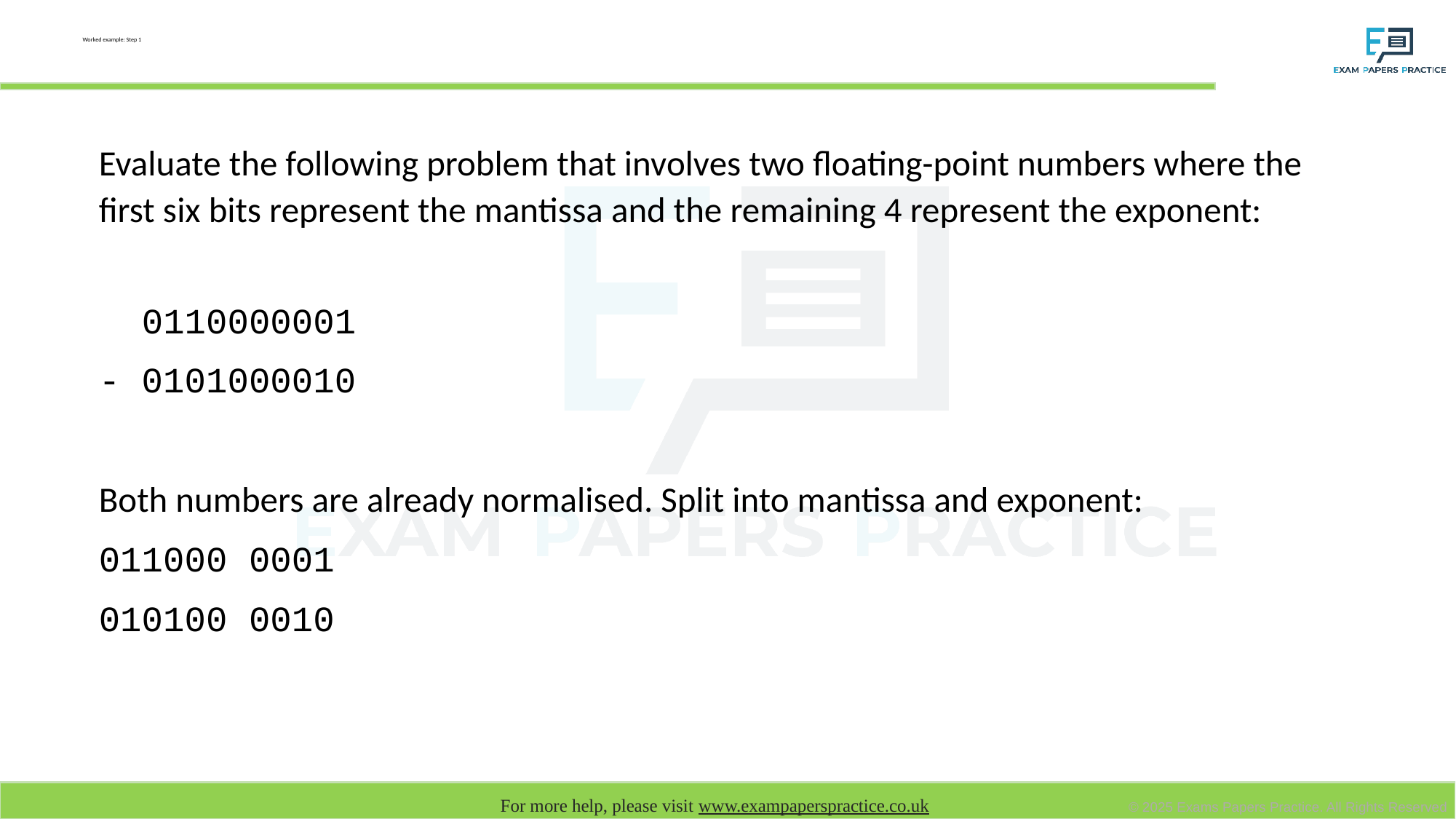

# Worked example: Step 1
Evaluate the following problem that involves two floating-point numbers where the first six bits represent the mantissa and the remaining 4 represent the exponent:

  0110000001
- 0101000010

Both numbers are already normalised. Split into mantissa and exponent:
011000 0001
010100 0010